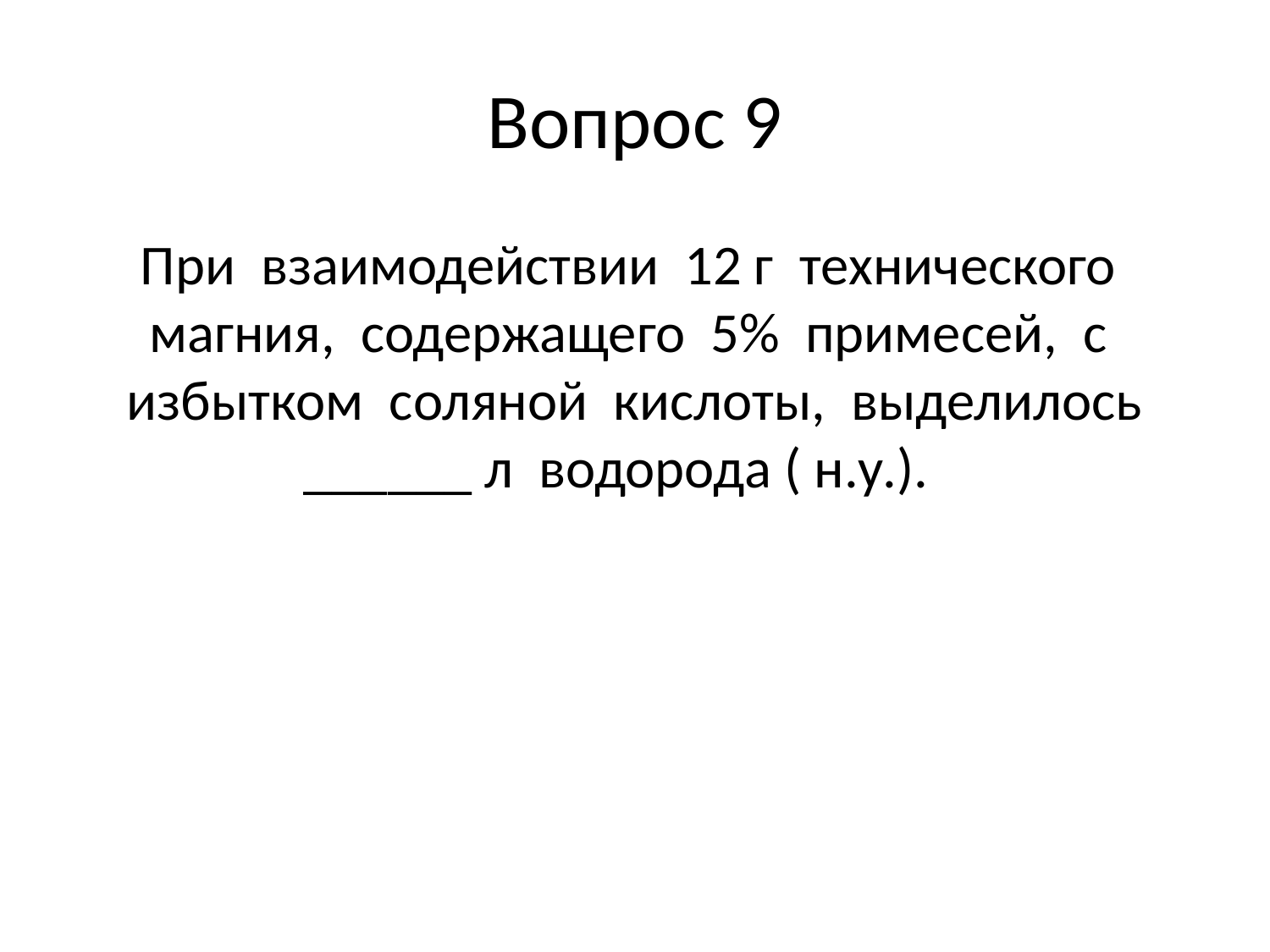

# Вопрос 9
При  взаимодействии  12 г  технического  магния,  содержащего  5%  примесей,  с  избытком  соляной  кислоты,  выделилось ______ л  водорода ( н.у.).